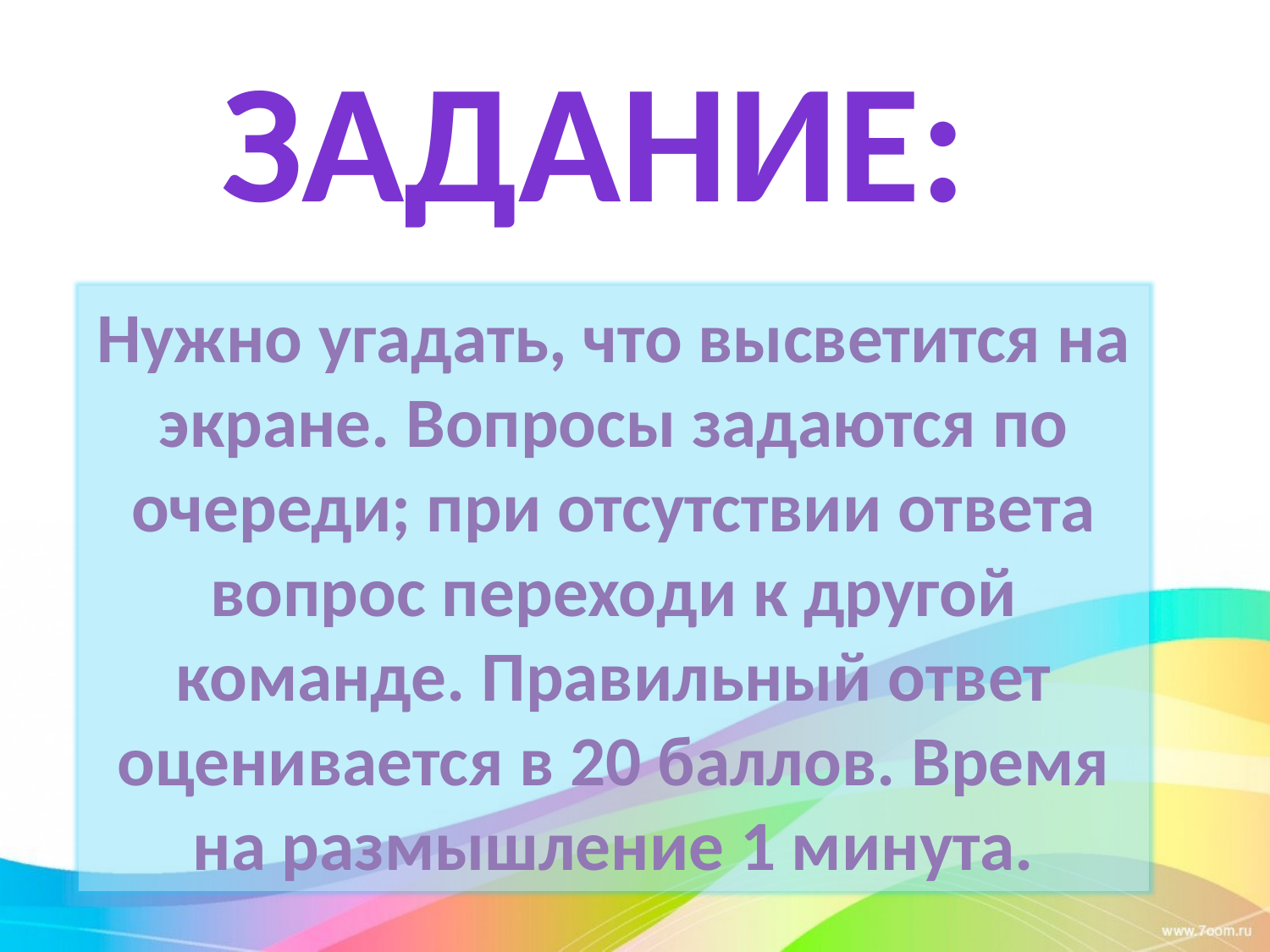

Задание:
Нужно угадать, что высветится на экране. Вопросы задаются по очереди; при отсутствии ответа вопрос переходи к другой команде. Правильный ответ оценивается в 20 баллов. Время на размышление 1 минута.